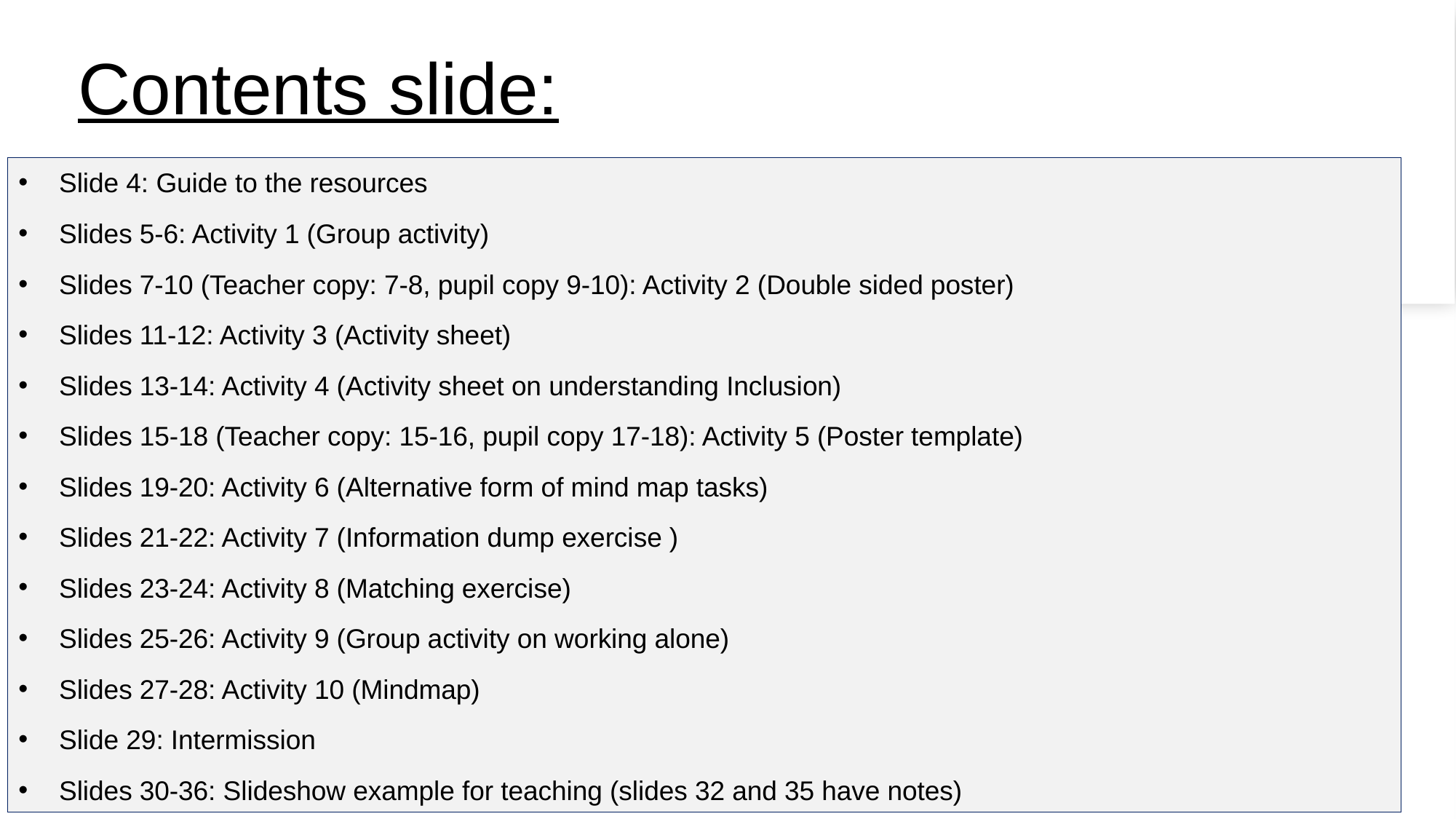

# Contents slide:
Slide 4: Guide to the resources
Slides 5-6: Activity 1 (Group activity)
Slides 7-10 (Teacher copy: 7-8, pupil copy 9-10): Activity 2 (Double sided poster)
Slides 11-12: Activity 3 (Activity sheet)
Slides 13-14: Activity 4 (Activity sheet on understanding Inclusion)
Slides 15-18 (Teacher copy: 15-16, pupil copy 17-18): Activity 5 (Poster template)
Slides 19-20: Activity 6 (Alternative form of mind map tasks)
Slides 21-22: Activity 7 (Information dump exercise )
Slides 23-24: Activity 8 (Matching exercise)
Slides 25-26: Activity 9 (Group activity on working alone)
Slides 27-28: Activity 10 (Mindmap)
Slide 29: Intermission
Slides 30-36: Slideshow example for teaching (slides 32 and 35 have notes)